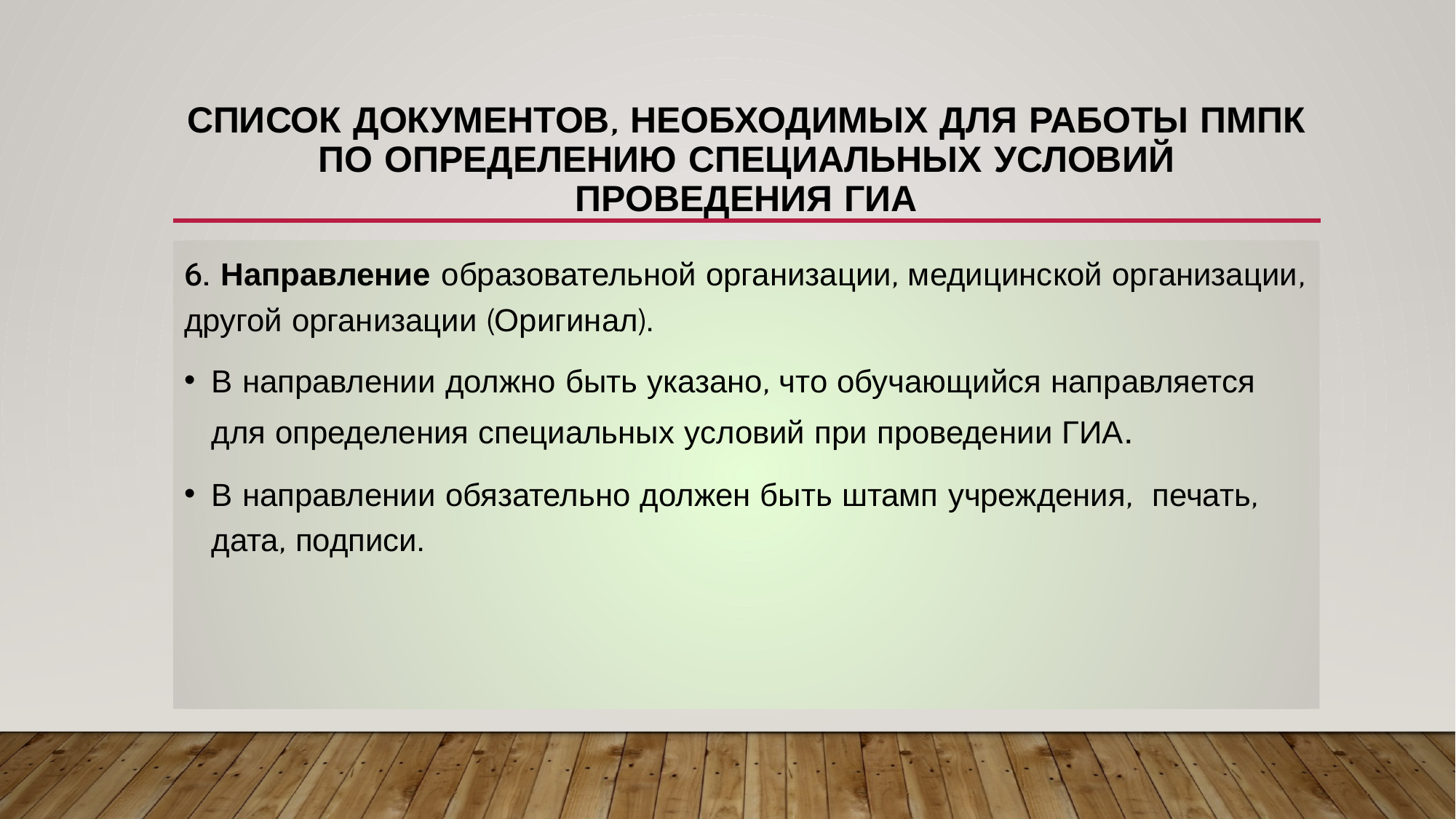

# СПИСОК ДОКУМЕНТОВ, НЕОБХОДИМЫХ ДЛЯ РАБОТЫ ПМПК ПО ОПРЕДЕЛЕНИЮ СПЕЦИАЛЬНЫХ УСЛОВИЙ ПРОВЕДЕНИЯ ГИА
6. Направление образовательной организации, медицинской организации, другой организации (Оригинал).
В направлении должно быть указано, что обучающийся направляется для определения специальных условий при проведении ГИА.
В направлении обязательно должен быть штамп учреждения,  печать, дата, подписи.